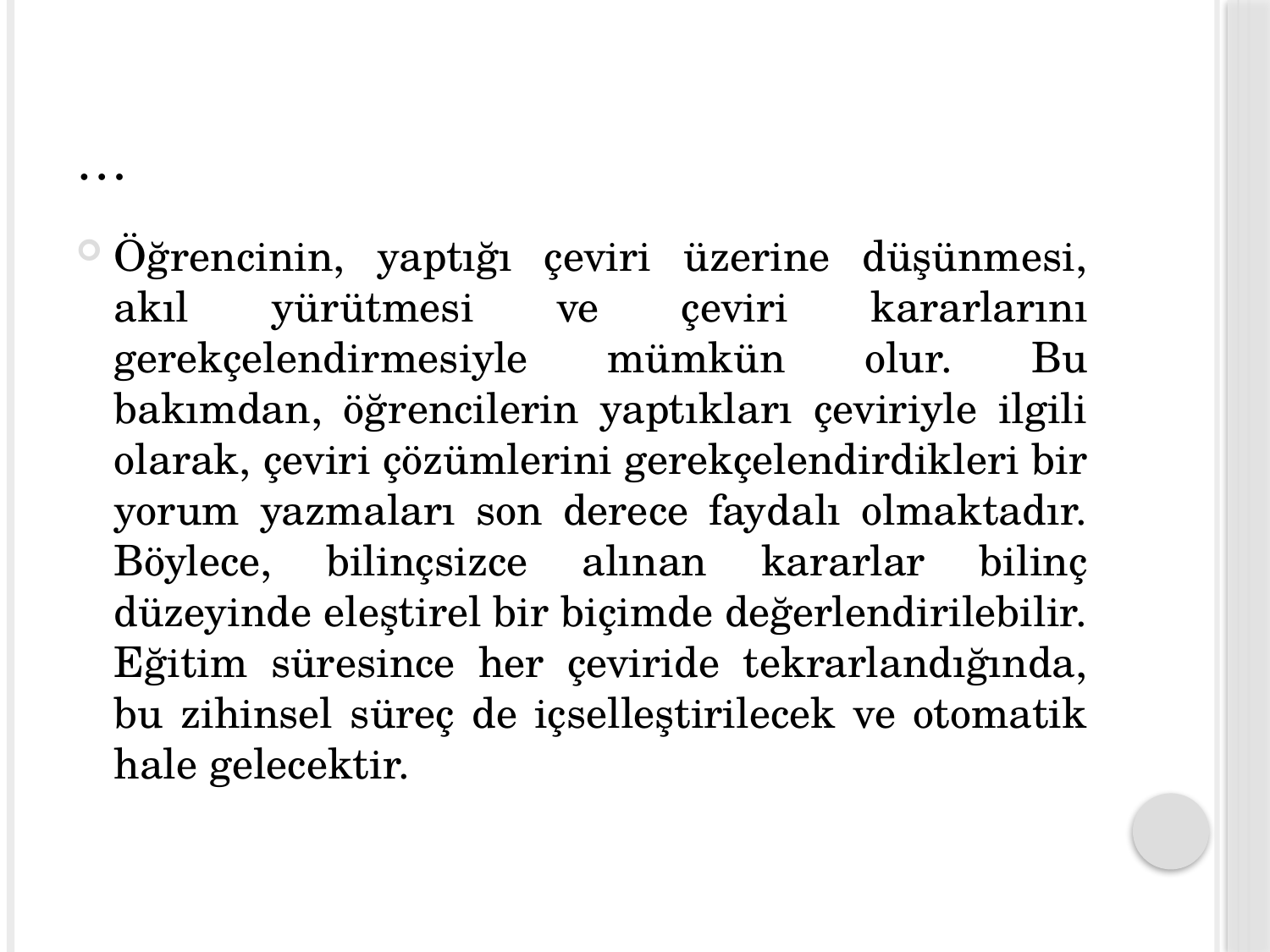

# …
Öğrencinin, yaptığı çeviri üzerine düşünmesi, akıl yürütmesi ve çeviri kararlarını gerekçelendirmesiyle mümkün olur. Bu bakımdan, öğrencilerin yaptıkları çeviriyle ilgili olarak, çeviri çözümlerini gerekçelendirdikleri bir yorum yazmaları son derece faydalı olmaktadır. Böylece, bilinçsizce alınan kararlar bilinç düzeyinde eleştirel bir biçimde değerlendirilebilir. Eğitim süresince her çeviride tekrarlandığında, bu zihinsel süreç de içselleştirilecek ve otomatik hale gelecektir.